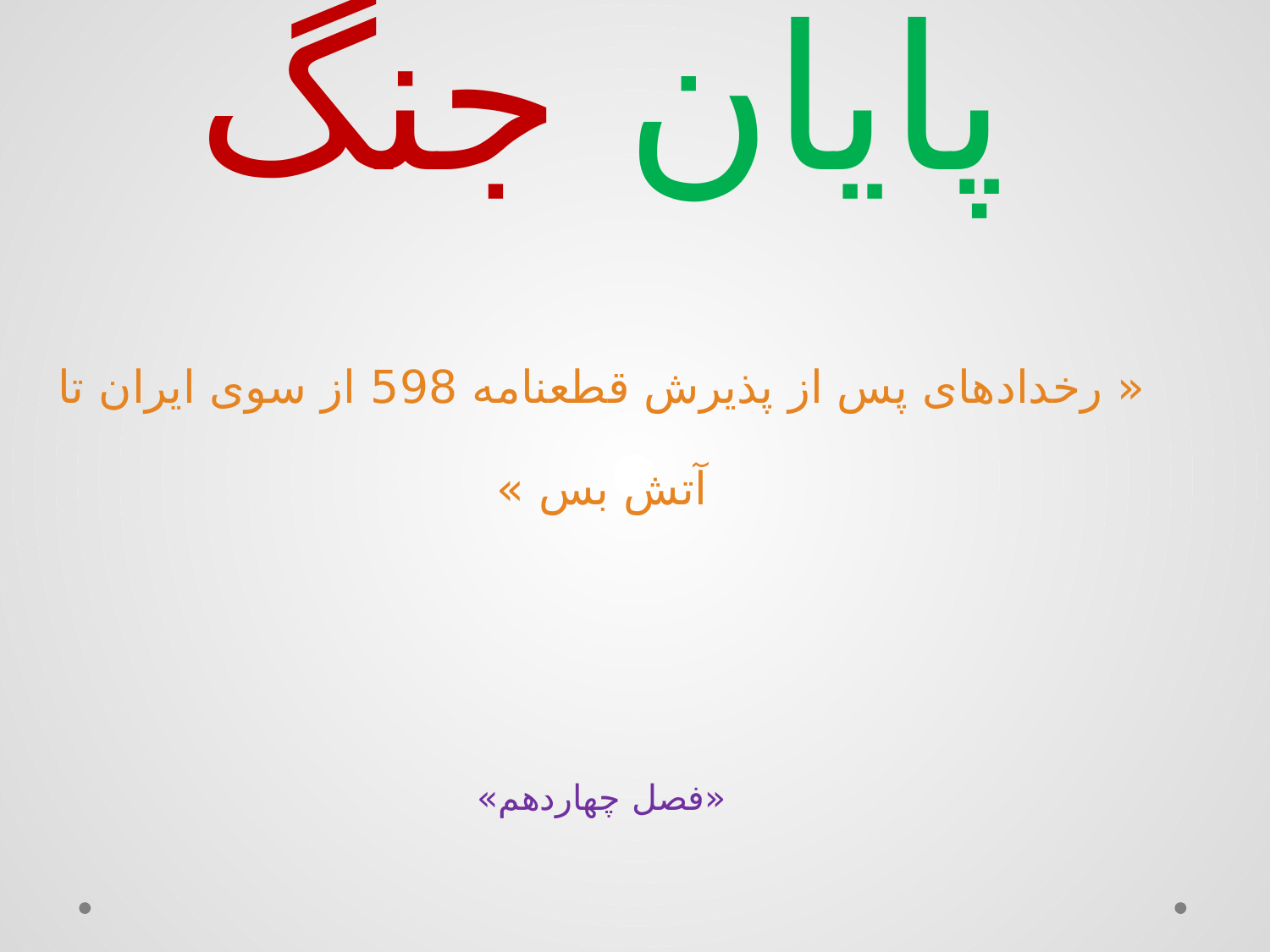

# پایان جنگ « رخدادهای پس از پذیرش قطعنامه 598 از سوی ایران تا آتش بس » «فصل چهاردهم»